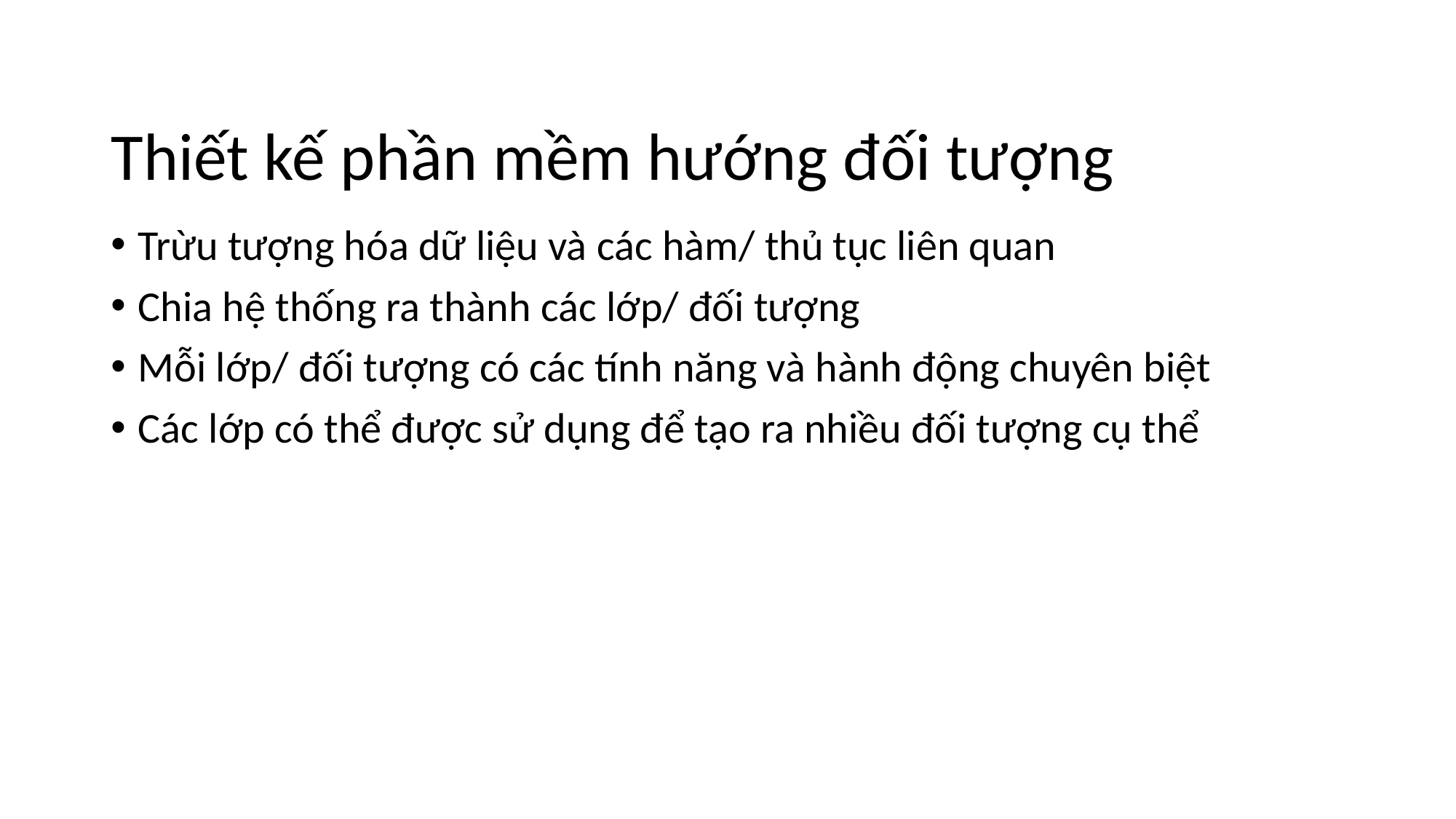

# Thiết kế phần mềm hướng đối tượng
Trừu tượng hóa dữ liệu và các hàm/ thủ tục liên quan
Chia hệ thống ra thành các lớp/ đối tượng
Mỗi lớp/ đối tượng có các tính năng và hành động chuyên biệt
Các lớp có thể được sử dụng để tạo ra nhiều đối tượng cụ thể